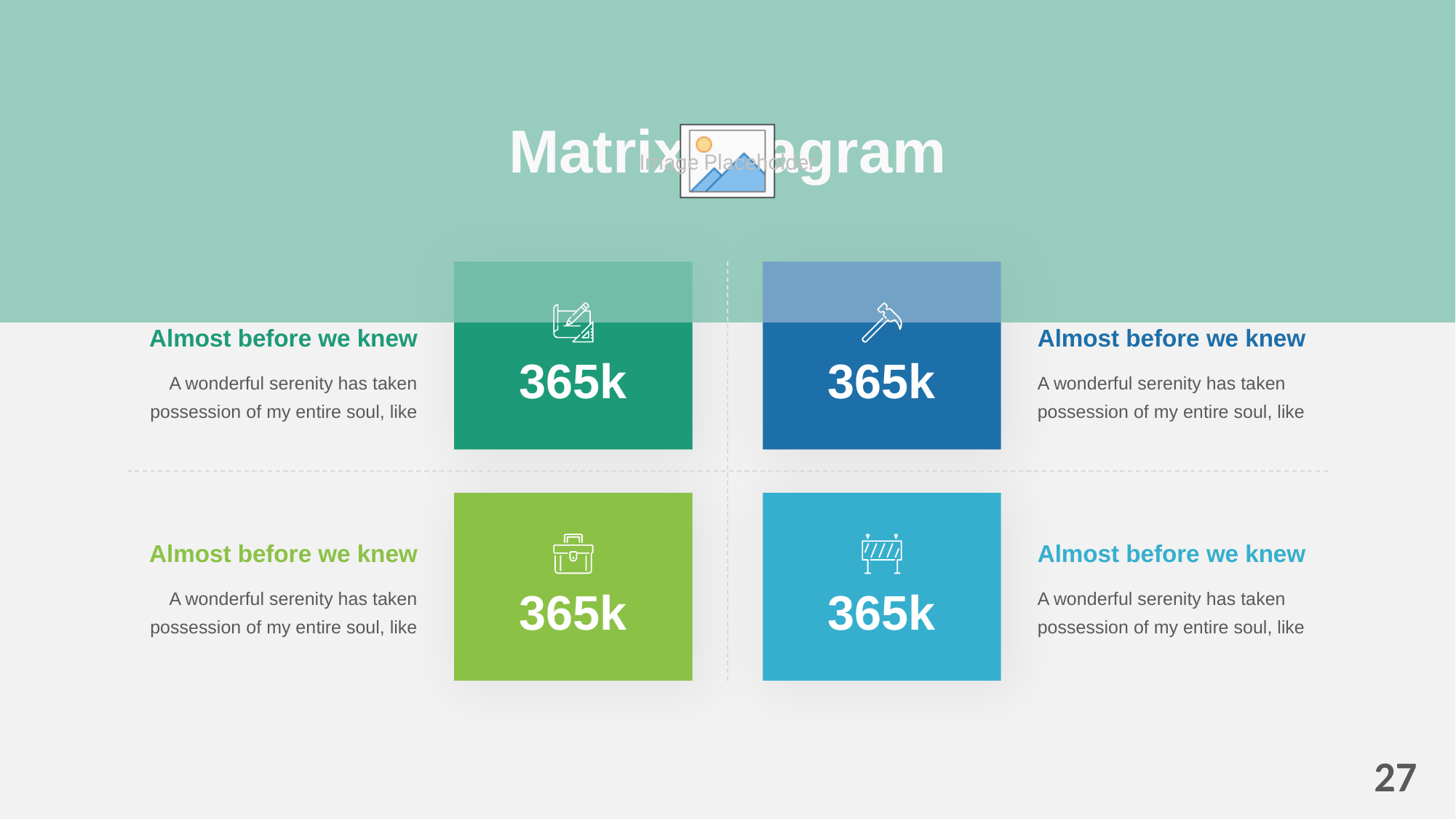

Matrix Diagram

365k

365k
Almost before we knew
A wonderful serenity has taken possession of my entire soul, like
Almost before we knew
A wonderful serenity has taken possession of my entire soul, like

365k

365k
Almost before we knew
A wonderful serenity has taken possession of my entire soul, like
Almost before we knew
A wonderful serenity has taken possession of my entire soul, like